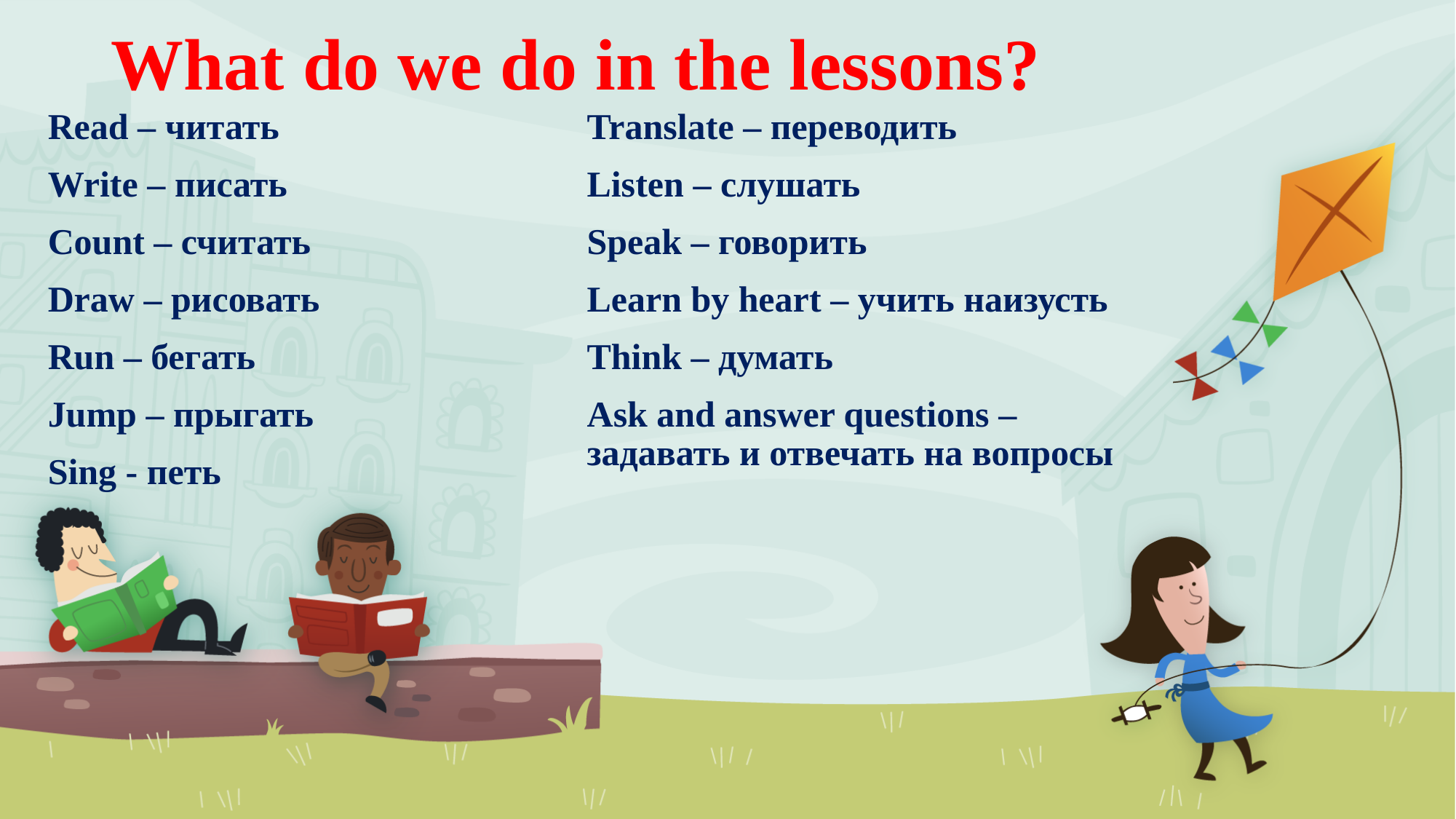

# What do we do in the lessons?
Read – читать
Write – писать
Count – считать
Draw – рисовать
Run – бегать
Jump – прыгать
Sing - петь
Translate – переводить
Listen – слушать
Speak – говорить
Learn by heart – учить наизусть
Think – думать
Ask and answer questions – задавать и отвечать на вопросы